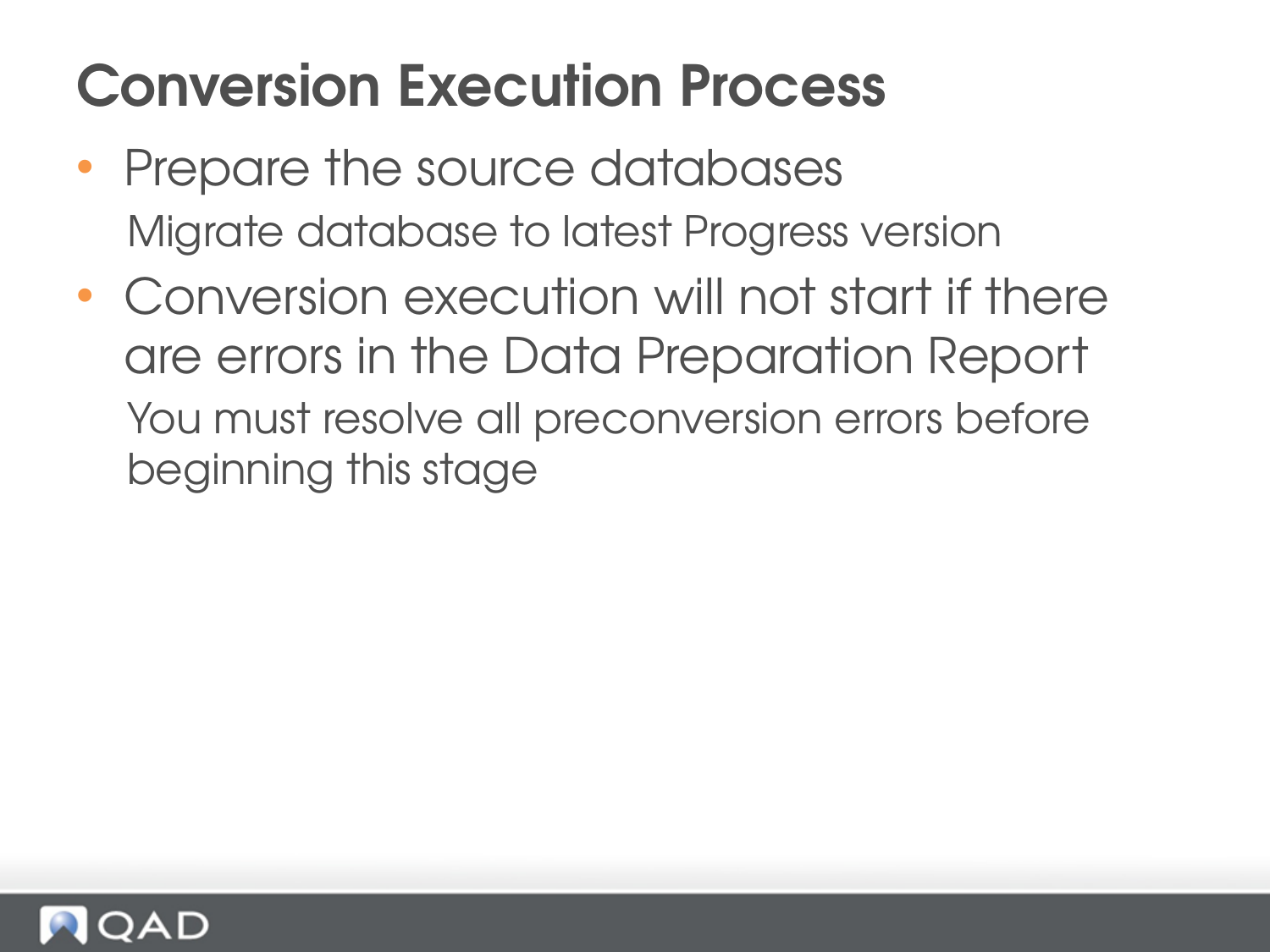

# Conversion Execution Process
Prepare the source databases
Migrate database to latest Progress version
Conversion execution will not start if there are errors in the Data Preparation Report
You must resolve all preconversion errors before beginning this stage